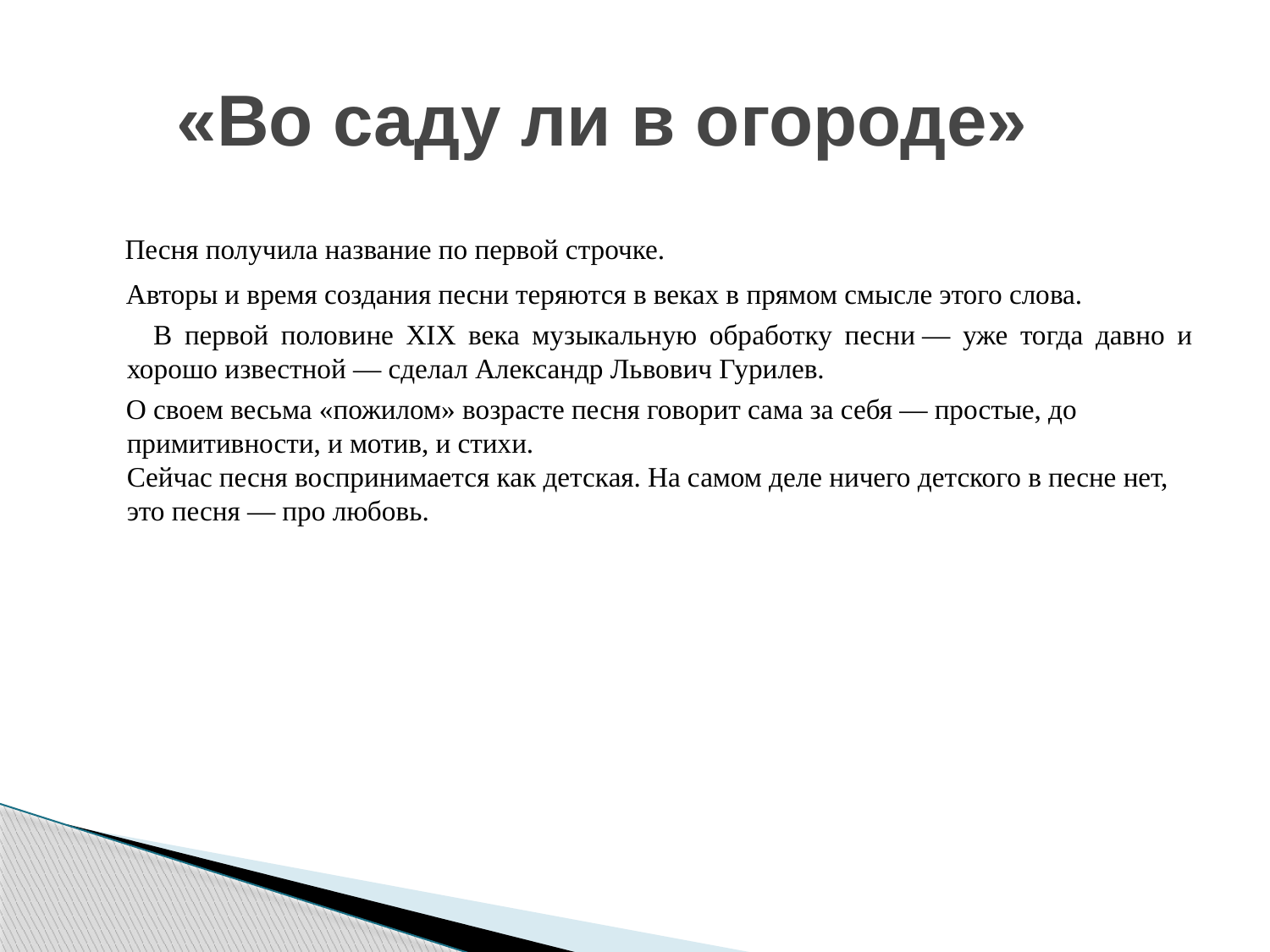

# «Во саду ли в огороде»
   Песня получила название по первой строчке.
     Авторы и время создания песни теряются в веках в прямом смысле этого слова.
     В первой половине XIX века музыкальную обработку песни — уже тогда давно и хорошо известной — сделал Александр Львович Гурилев.
     О своем весьма «пожилом» возрасте песня говорит сама за себя — простые, до примитивности, и мотив, и стихи.
Сейчас песня воспринимается как детская. На самом деле ничего детского в песне нет, это песня — про любовь.